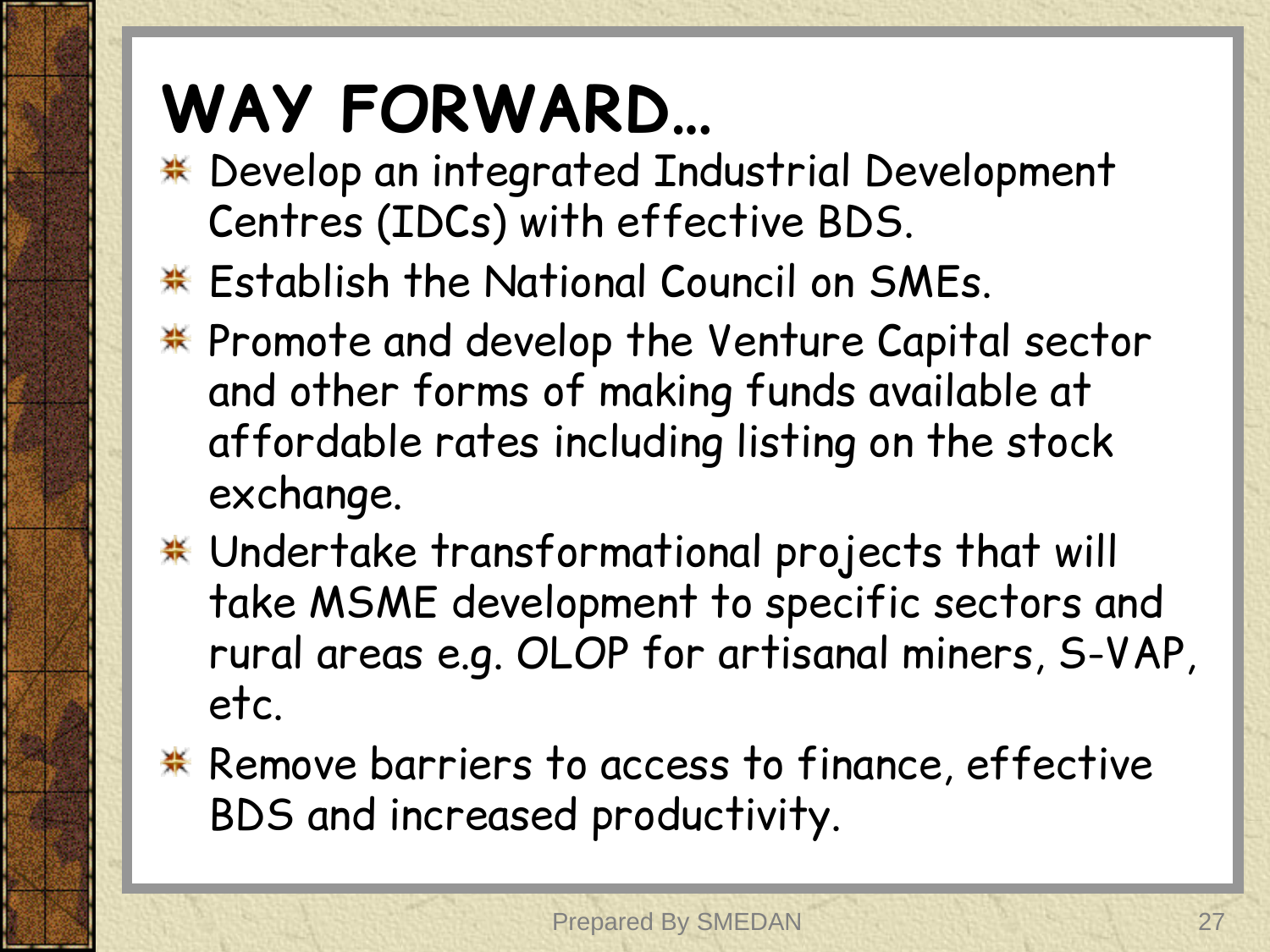

# WAY FORWARD…
Develop an integrated Industrial Development Centres (IDCs) with effective BDS.
Establish the National Council on SMEs.
Promote and develop the Venture Capital sector and other forms of making funds available at affordable rates including listing on the stock exchange.
Undertake transformational projects that will take MSME development to specific sectors and rural areas e.g. OLOP for artisanal miners, S-VAP, etc.
Remove barriers to access to finance, effective BDS and increased productivity.

Prepared By SMEDAN
27